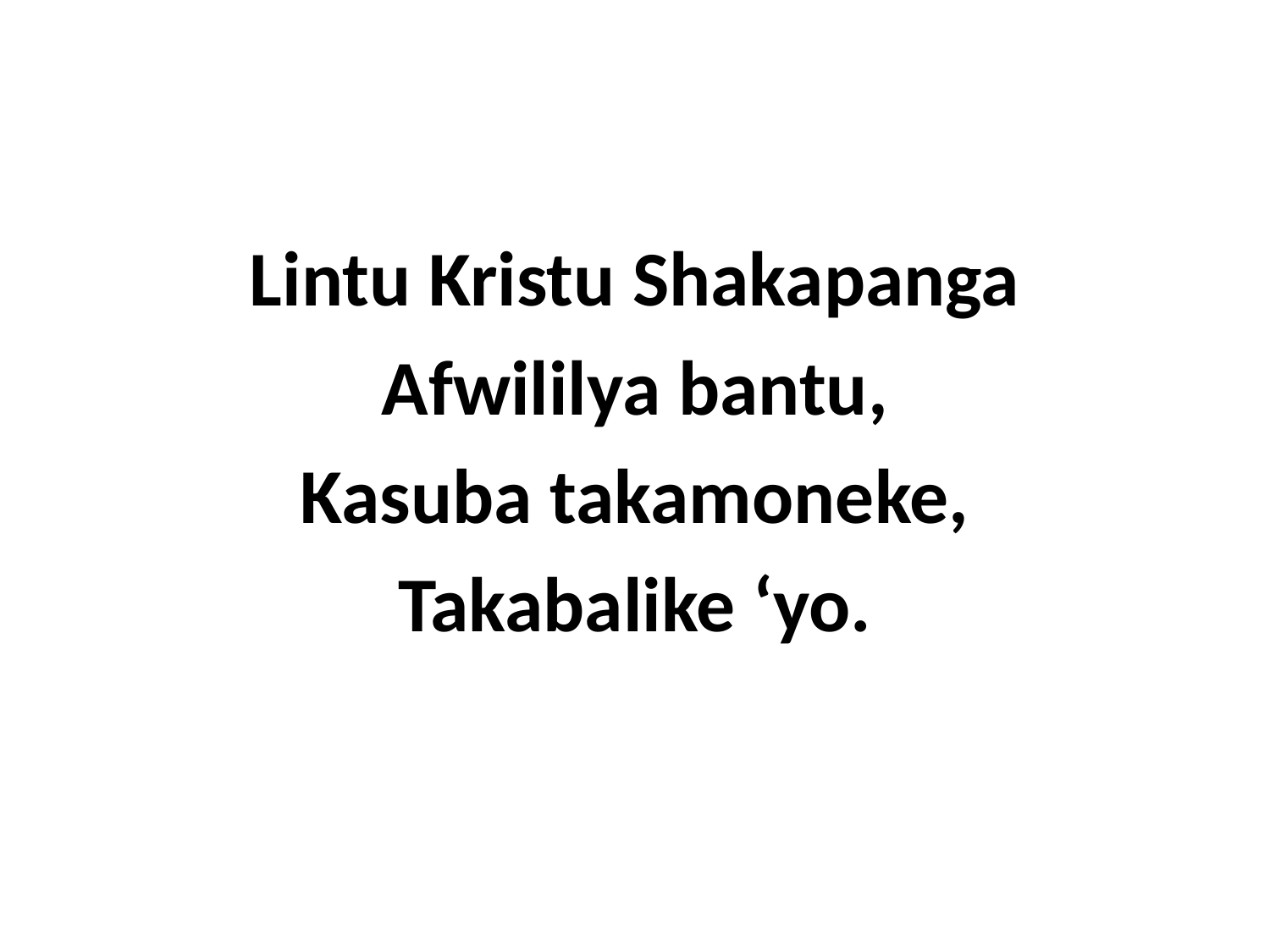

Lintu Kristu Shakapanga
Afwililya bantu,
Kasuba takamoneke,
Takabalike ‘yo.